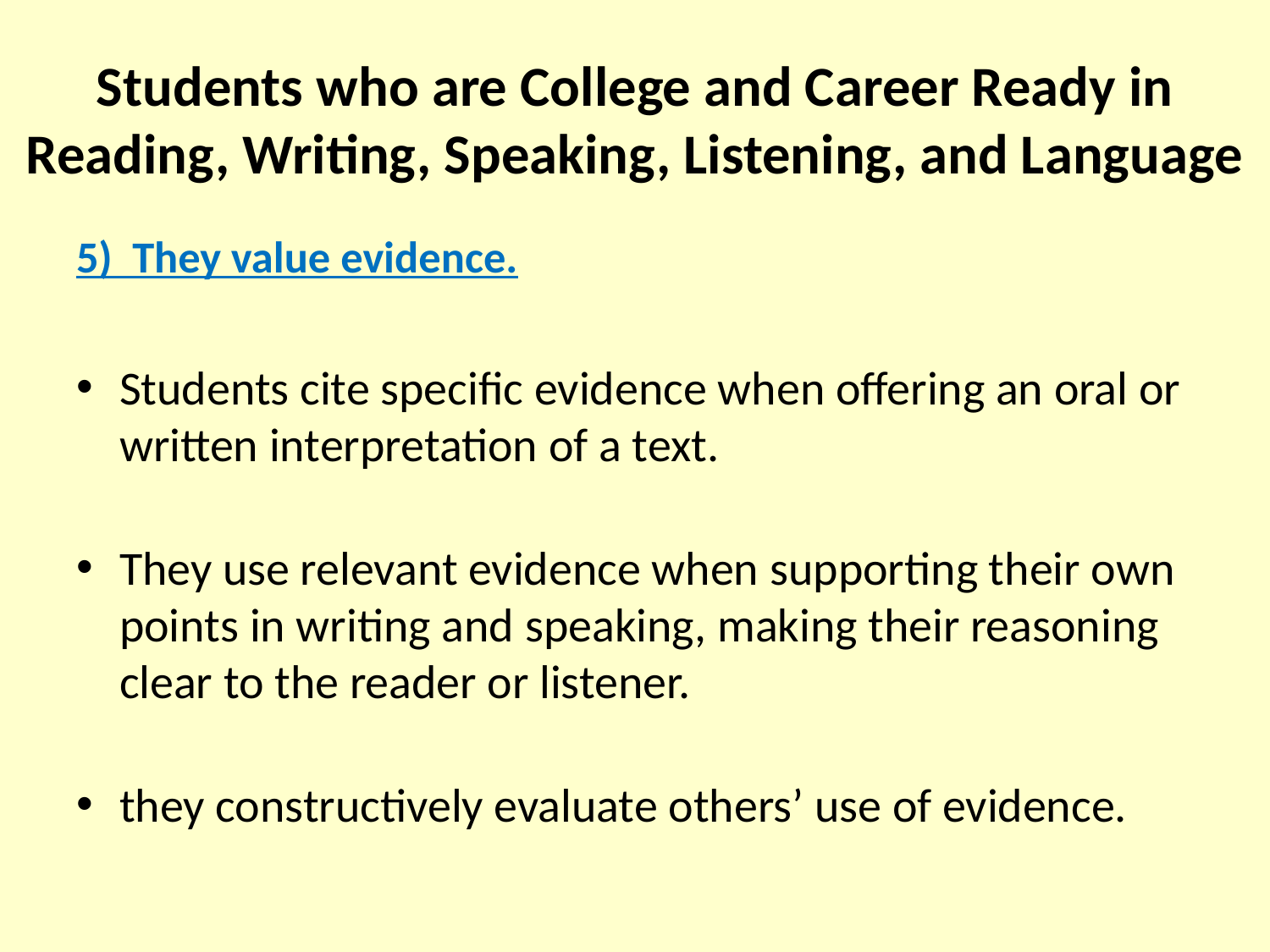

# Students who are College and Career Ready in Reading, Writing, Speaking, Listening, and Language
5)  They value evidence.

Students cite specific evidence when offering an oral or written interpretation of a text.
They use relevant evidence when supporting their own points in writing and speaking, making their reasoning clear to the reader or listener.
they constructively evaluate others’ use of evidence.